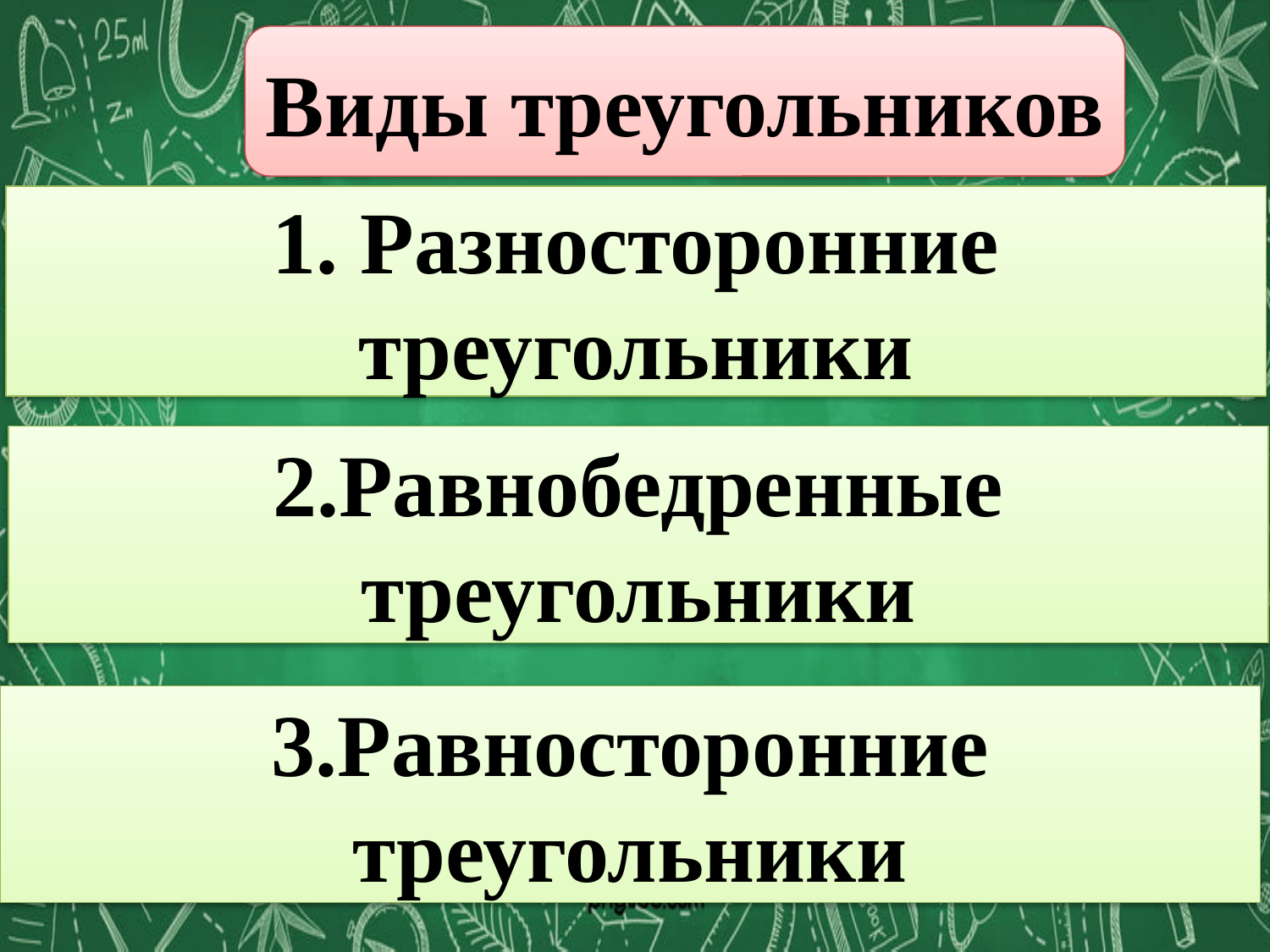

Виды треугольников
1. Разносторонние треугольники
2.Равнобедренные треугольники
3.Равносторонние треугольники